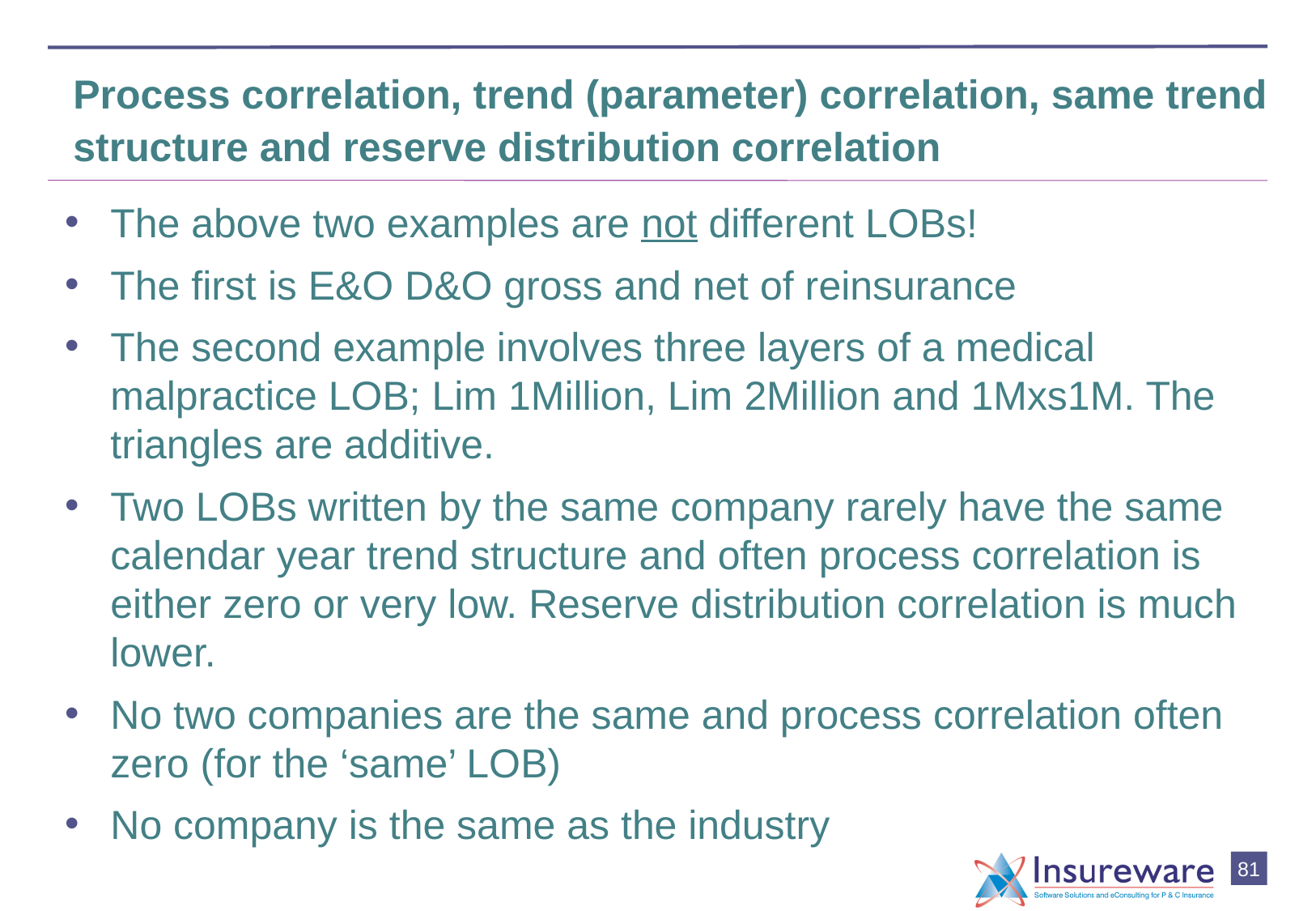

# Process correlation, trend (parameter) correlation, same trend structure and reserve distribution correlation
The above two examples are not different LOBs!
The first is E&O D&O gross and net of reinsurance
The second example involves three layers of a medical malpractice LOB; Lim 1Million, Lim 2Million and 1Mxs1M. The triangles are additive.
Two LOBs written by the same company rarely have the same calendar year trend structure and often process correlation is either zero or very low. Reserve distribution correlation is much lower.
No two companies are the same and process correlation often zero (for the ‘same’ LOB)
No company is the same as the industry

81